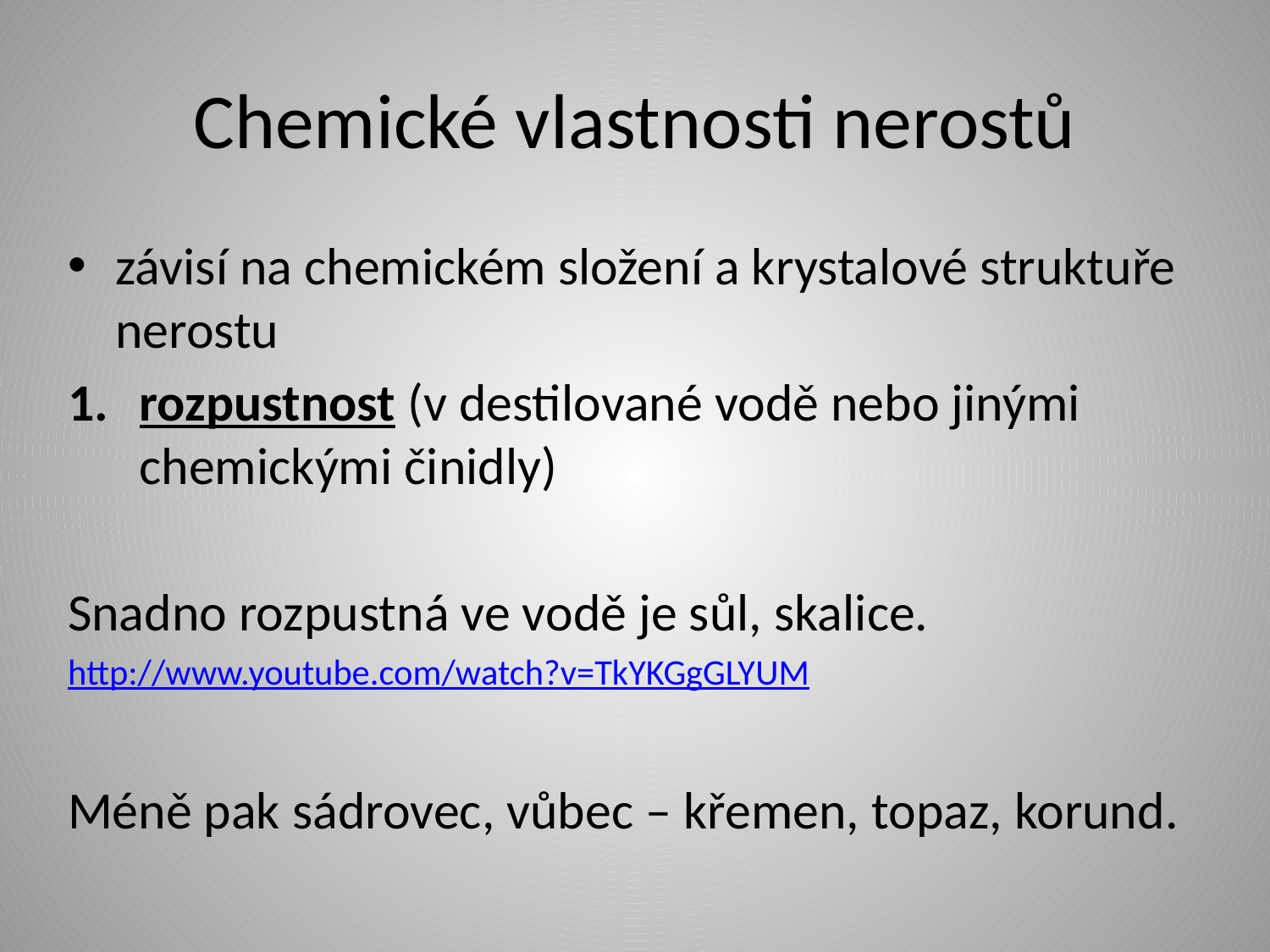

# Chemické vlastnosti nerostů
závisí na chemickém složení a krystalové struktuře nerostu
rozpustnost (v destilované vodě nebo jinými chemickými činidly)

Snadno rozpustná ve vodě je sůl, skalice.
http://www.youtube.com/watch?v=TkYKGgGLYUM

Méně pak sádrovec, vůbec – křemen, topaz, korund.